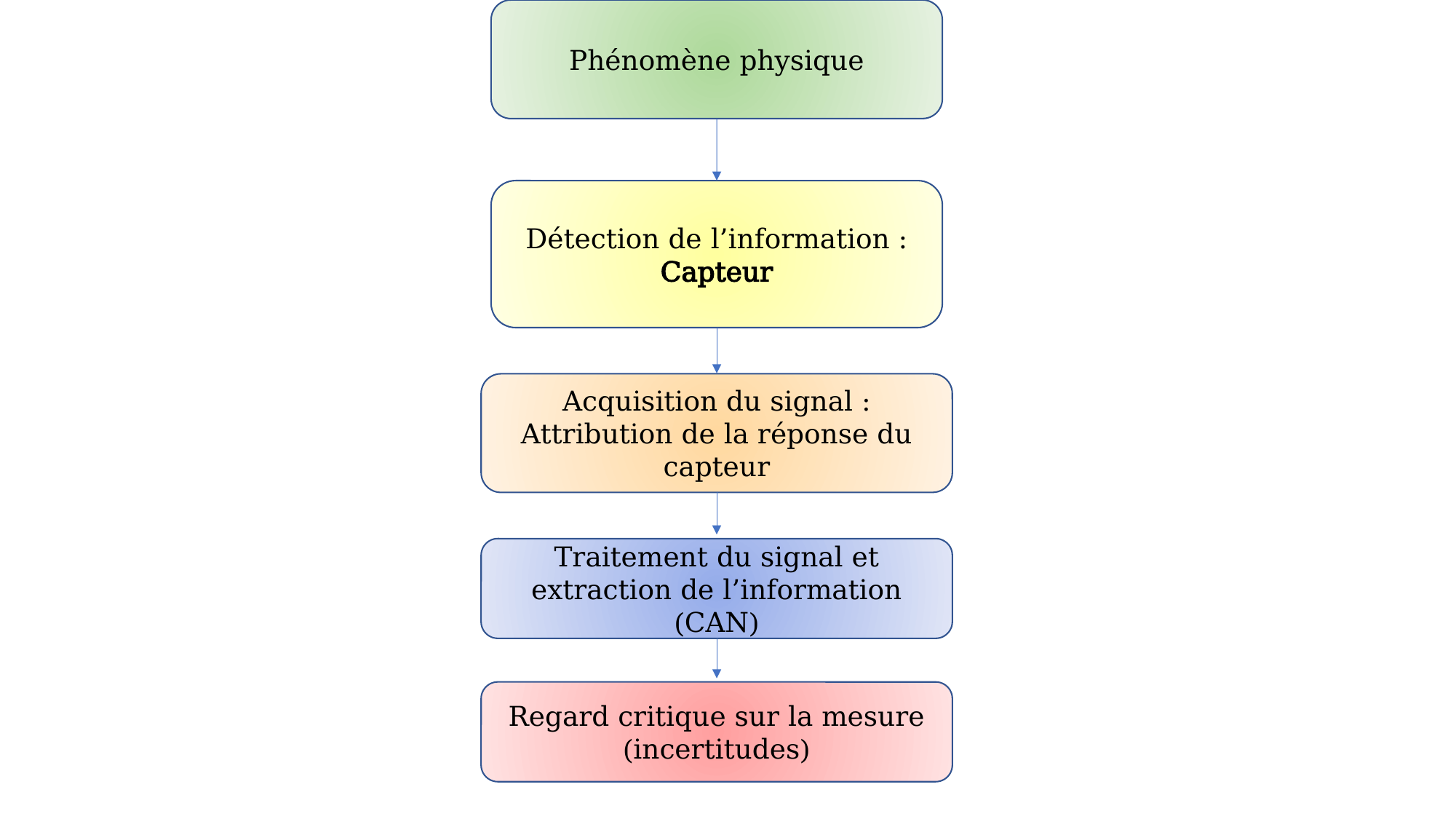

Phénomène physique
Détection de l’information : Capteur
Acquisition du signal : Attribution de la réponse du capteur
Traitement du signal et extraction de l’information (CAN)
Regard critique sur la mesure (incertitudes)